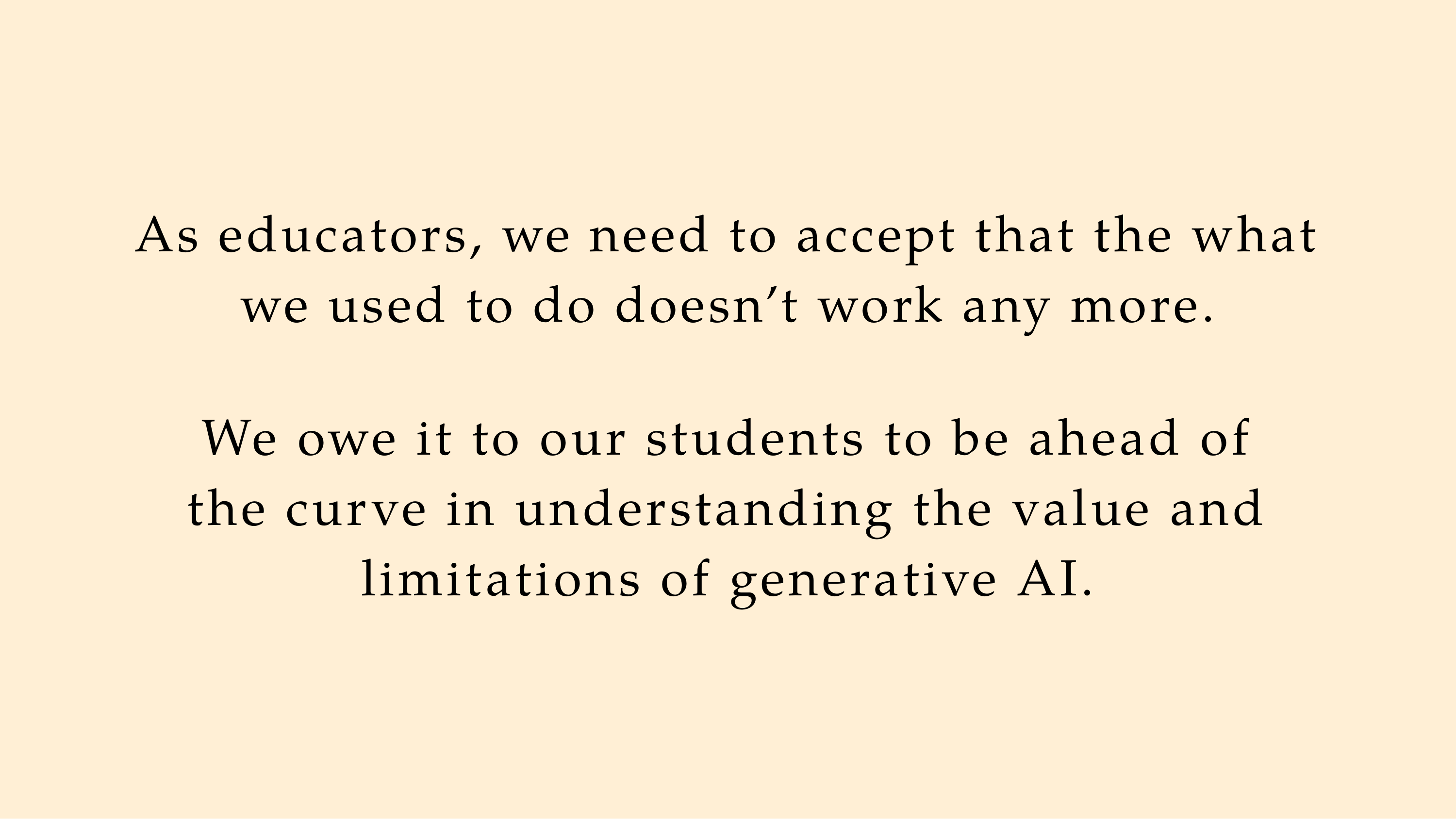

As educators, we need to accept that the what we used to do doesn’t work any more.

We owe it to our students to be ahead of the curve in understanding the value and limitations of generative AI.